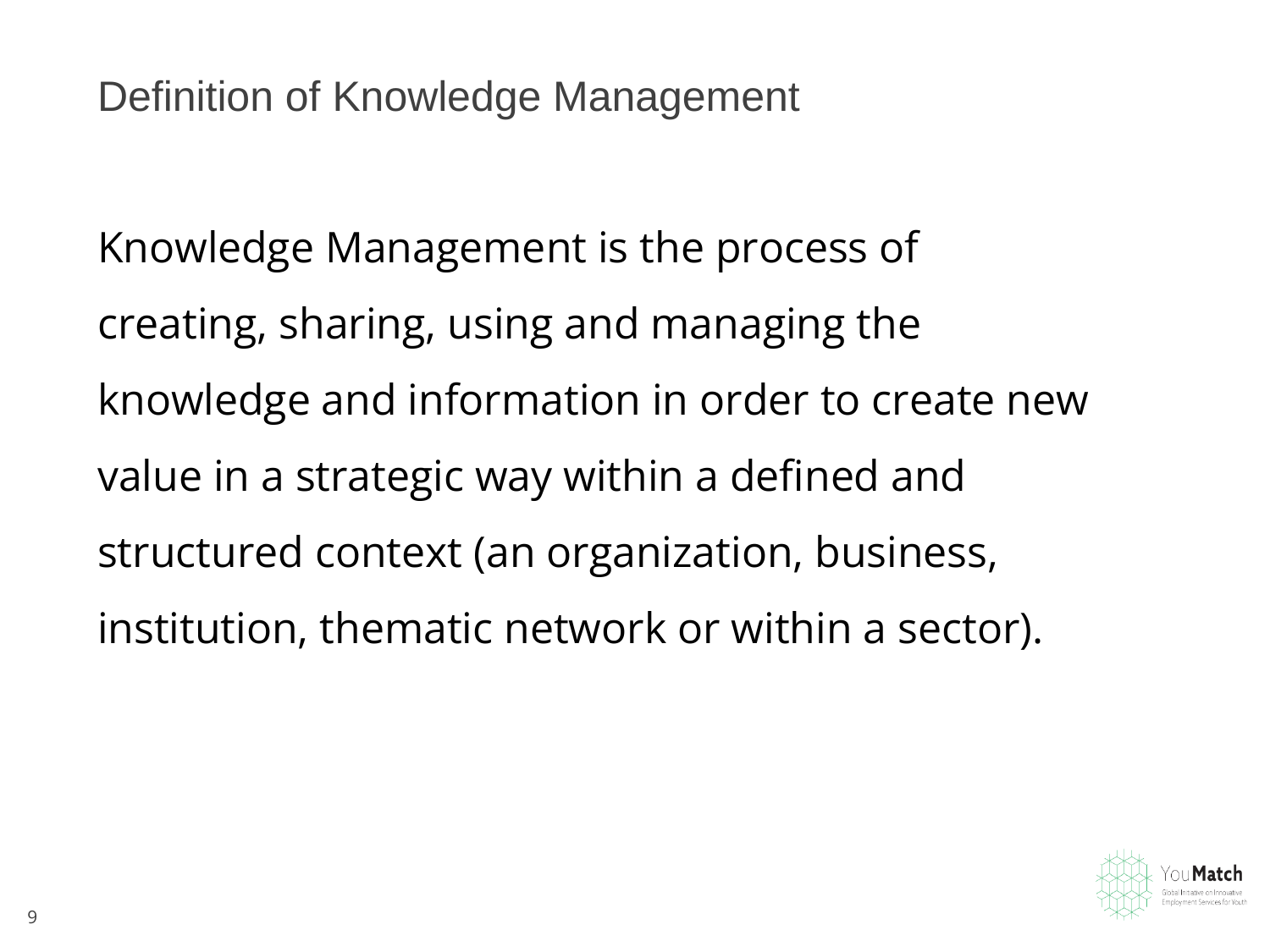

# Definition of Knowledge Management
Knowledge Management is the process of creating, sharing, using and managing the knowledge and information in order to create new value in a strategic way within a defined and structured context (an organization, business, institution, thematic network or within a sector).

9